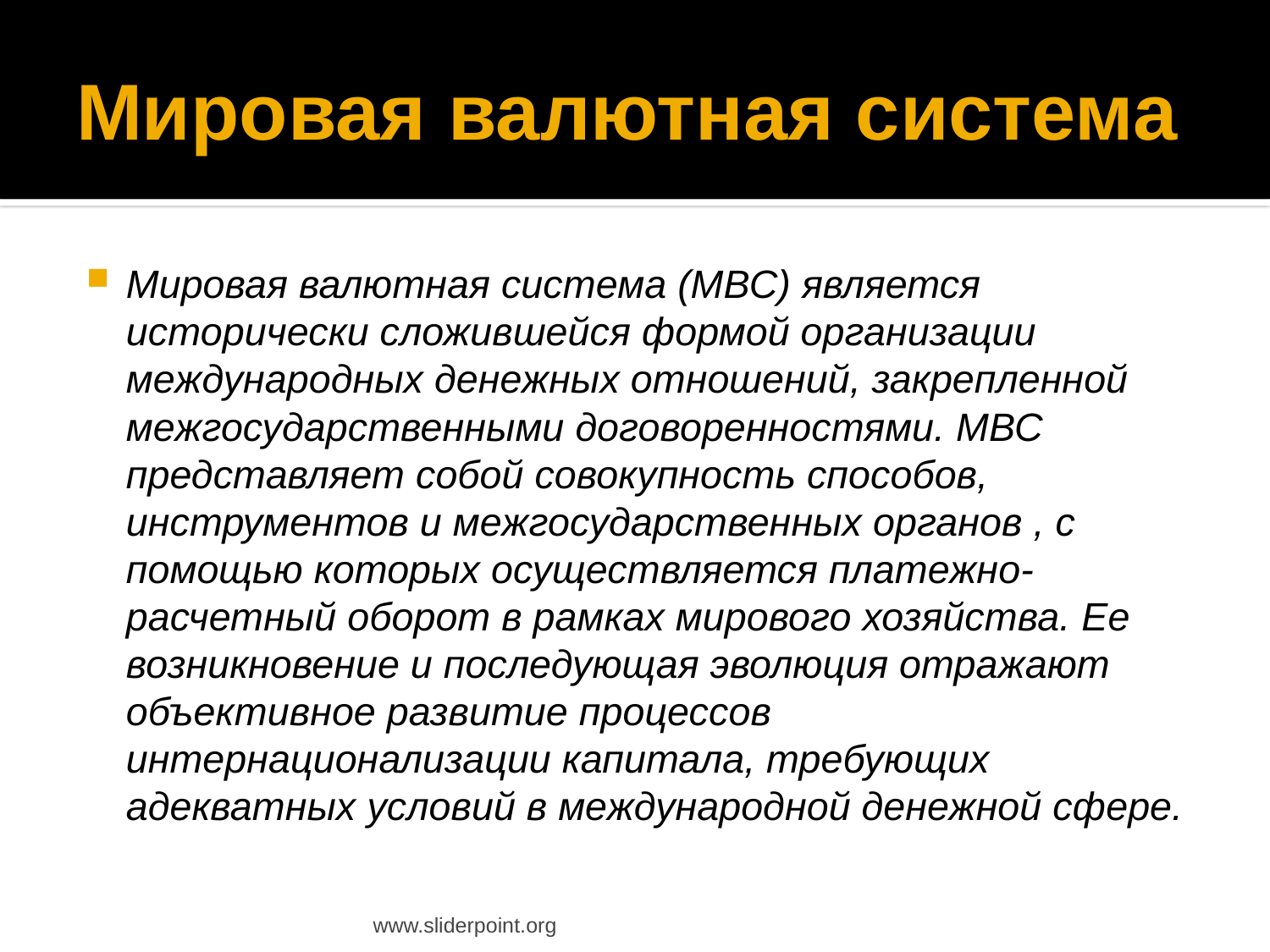

# Мировая валютная система
Мировая валютная система (МВС) является исторически сложившейся формой организации международных денежных отношений, закрепленной межгосударственными договоренностями. МВС представляет собой совокупность способов, инструментов и межгосударственных органов , с помощью которых осуществляется платежно-расчетный оборот в рамках мирового хозяйства. Ее возникновение и последующая эволюция отражают объективное развитие процессов интернационализации капитала, требующих адекватных условий в международной денежной сфере.
www.sliderpoint.org